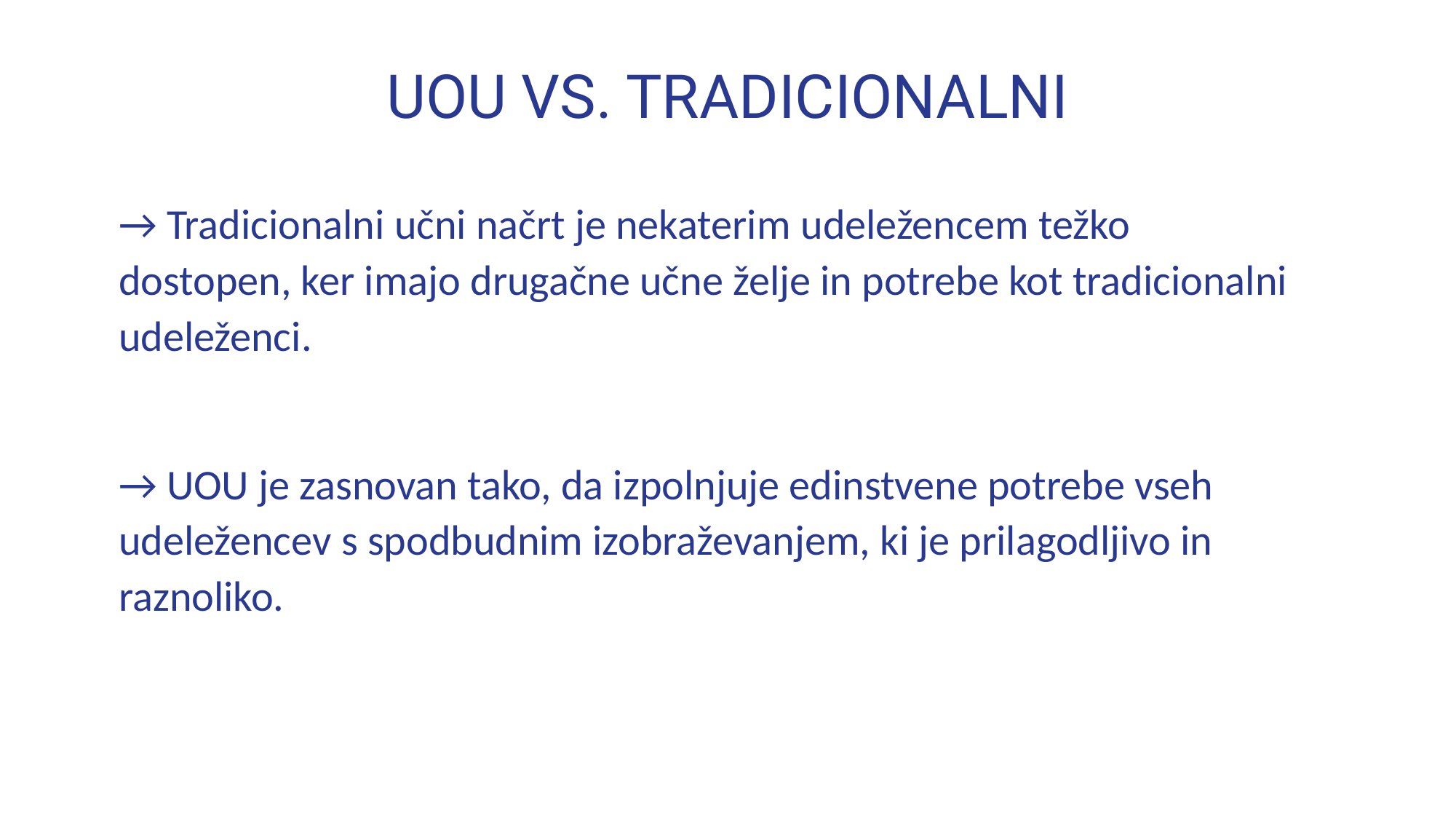

# UOU VS. TRADICIONALNI
→ Tradicionalni učni načrt je nekaterim udeležencem težko dostopen, ker imajo drugačne učne želje in potrebe kot tradicionalni udeleženci.

→ UOU je zasnovan tako, da izpolnjuje edinstvene potrebe vseh udeležencev s spodbudnim izobraževanjem, ki je prilagodljivo in raznoliko.